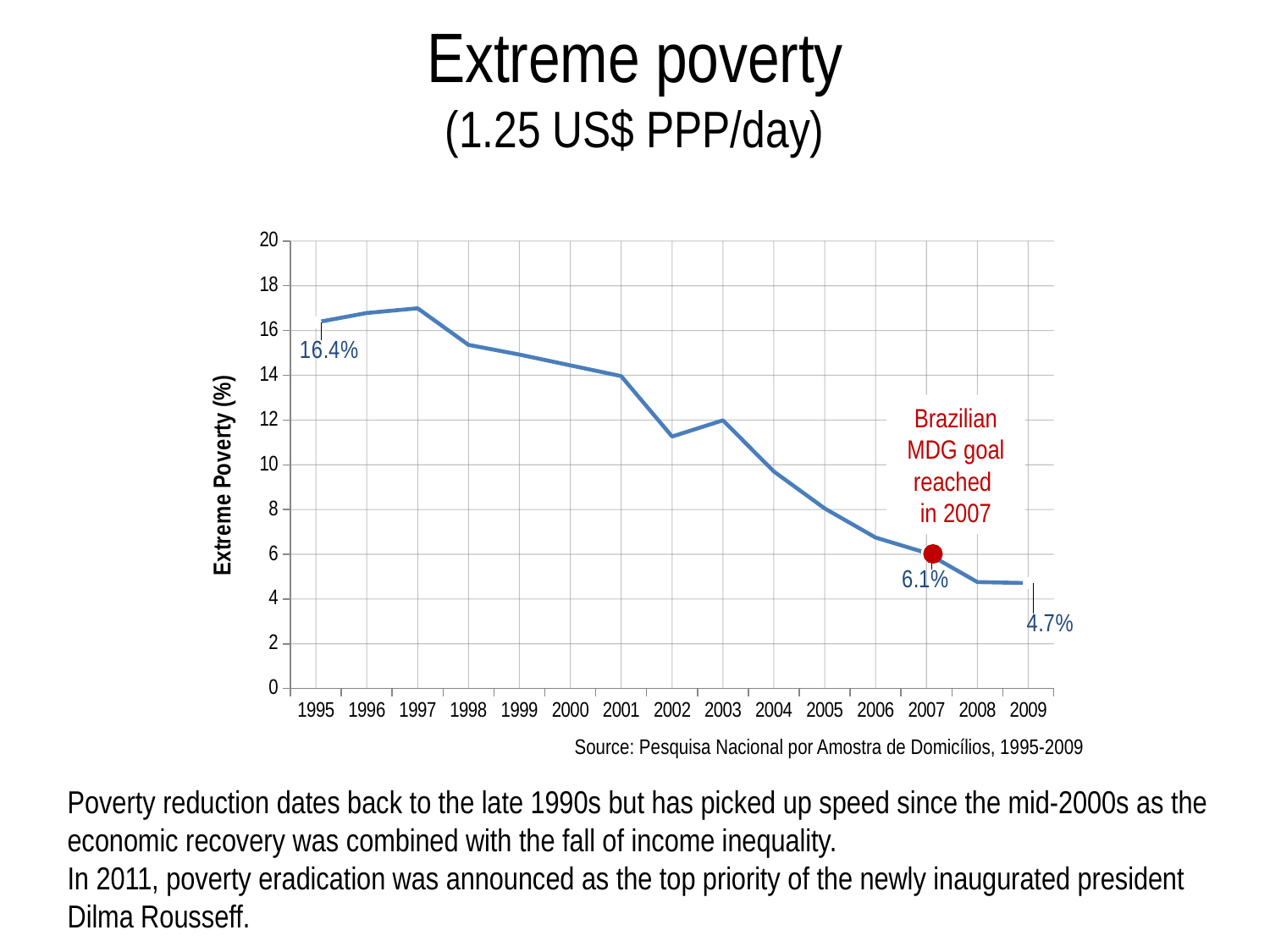

# Extreme poverty (1.25 US$ PPP/day)

### Chart

| Category |  |
|---|---|
| 1995.0 | 16.36237599999999 |
| 1996.0 | 16.78526499999994 |
| 1997.0 | 16.99551999999989 |
| 1998.0 | 15.360013 |
| 1999.0 | 14.926109 |
| 2000.0 | 14.44504450000003 |
| 2001.0 | 13.96398000000001 |
| 2002.0 | 11.264613 |
| 2003.0 | 11.986673 |
| 2004.0 | 9.702941000000001 |
| 2005.0 | 8.048903999999999 |
| 2006.0 | 6.745821999999999 |
| 2007.0 | 6.059244000000001 |
| 2008.0 | 4.758174999999984 |
| 2009.0 | 4.712207 |
Brazilian MDG goal
reached
in 2007

Source: Pesquisa Nacional por Amostra de Domicílios, 1995-2009
Poverty reduction dates back to the late 1990s but has picked up speed since the mid-2000s as the economic recovery was combined with the fall of income inequality.
In 2011, poverty eradication was announced as the top priority of the newly inaugurated president Dilma Rousseff.